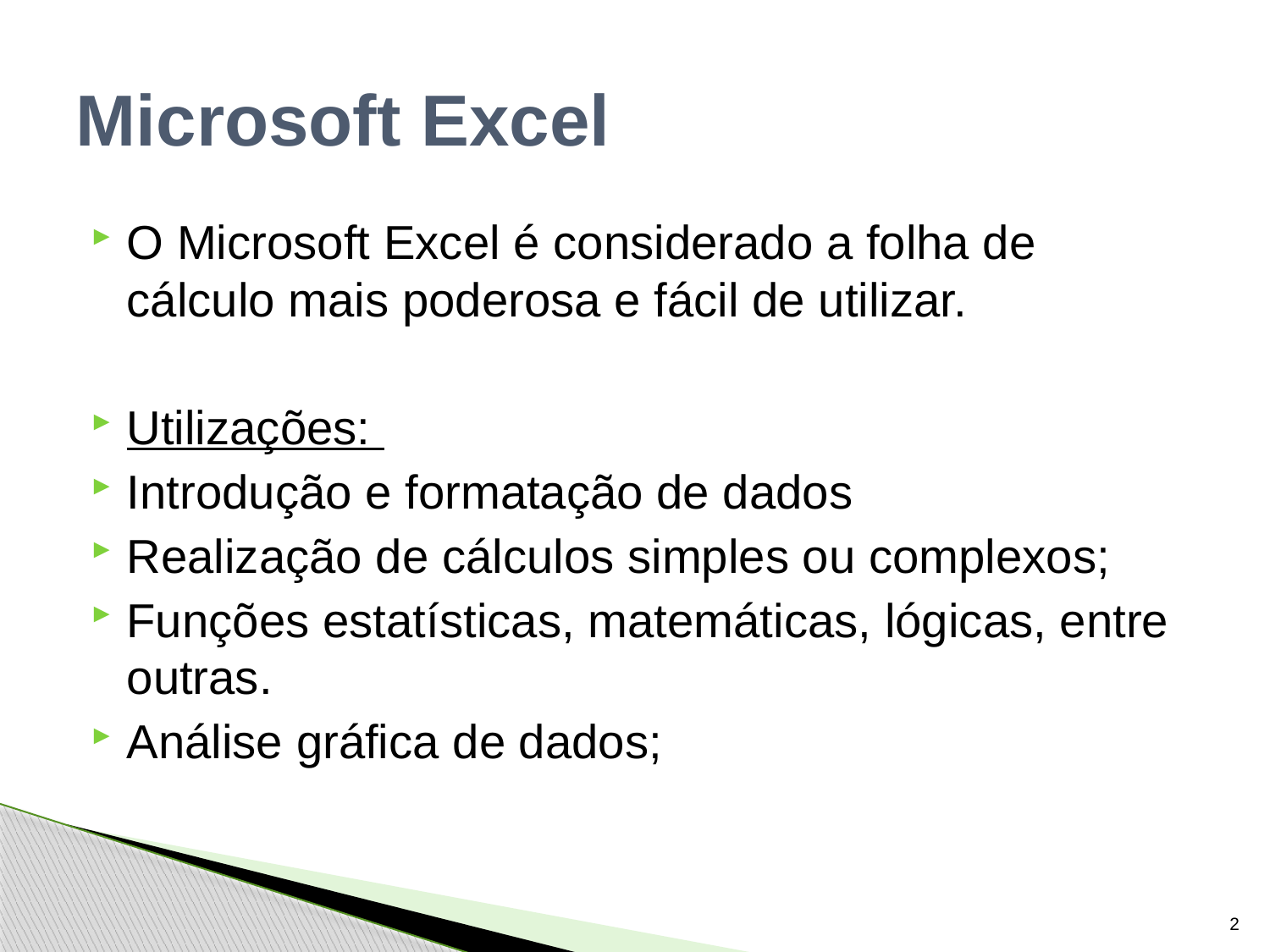

# Microsoft Excel
O Microsoft Excel é considerado a folha de cálculo mais poderosa e fácil de utilizar.

Utilizações:
Introdução e formatação de dados
Realização de cálculos simples ou complexos;
Funções estatísticas, matemáticas, lógicas, entre outras.
Análise gráfica de dados;

2